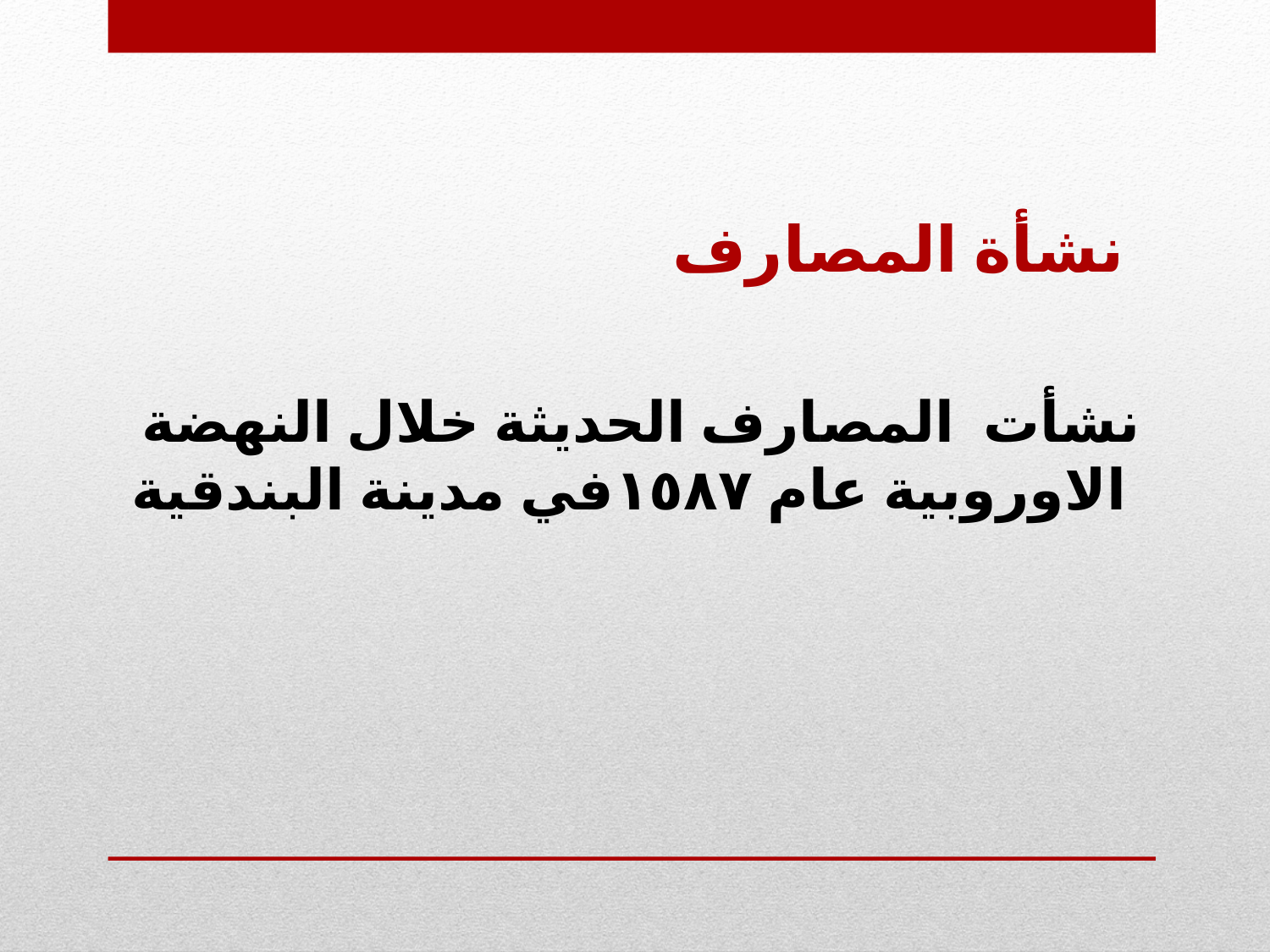

نشأة المصارف

نشأت  المصارف الحديثة خلال النهضة الاوروبية عام ١٥٨٧في مدينة البندقية